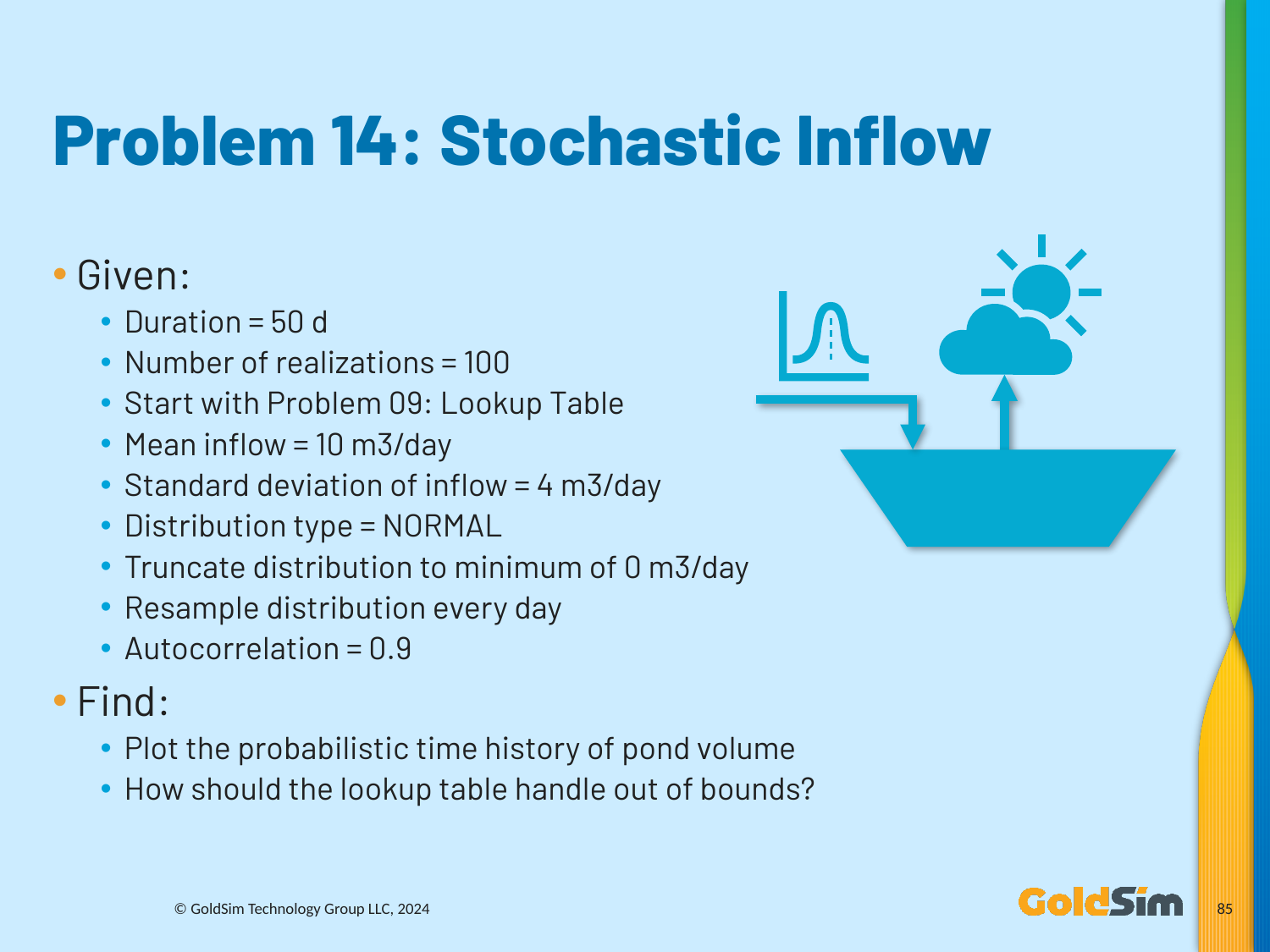

# Problem 14: Stochastic Inflow

Given:
Duration = 50 d
Number of realizations = 100
Start with Problem 09: Lookup Table
Mean inflow = 10 m3/day
Standard deviation of inflow = 4 m3/day
Distribution type = NORMAL
Truncate distribution to minimum of 0 m3/day
Resample distribution every day
Autocorrelation = 0.9
Find:
Plot the probabilistic time history of pond volume
How should the lookup table handle out of bounds?
© GoldSim Technology Group LLC, 2024
85